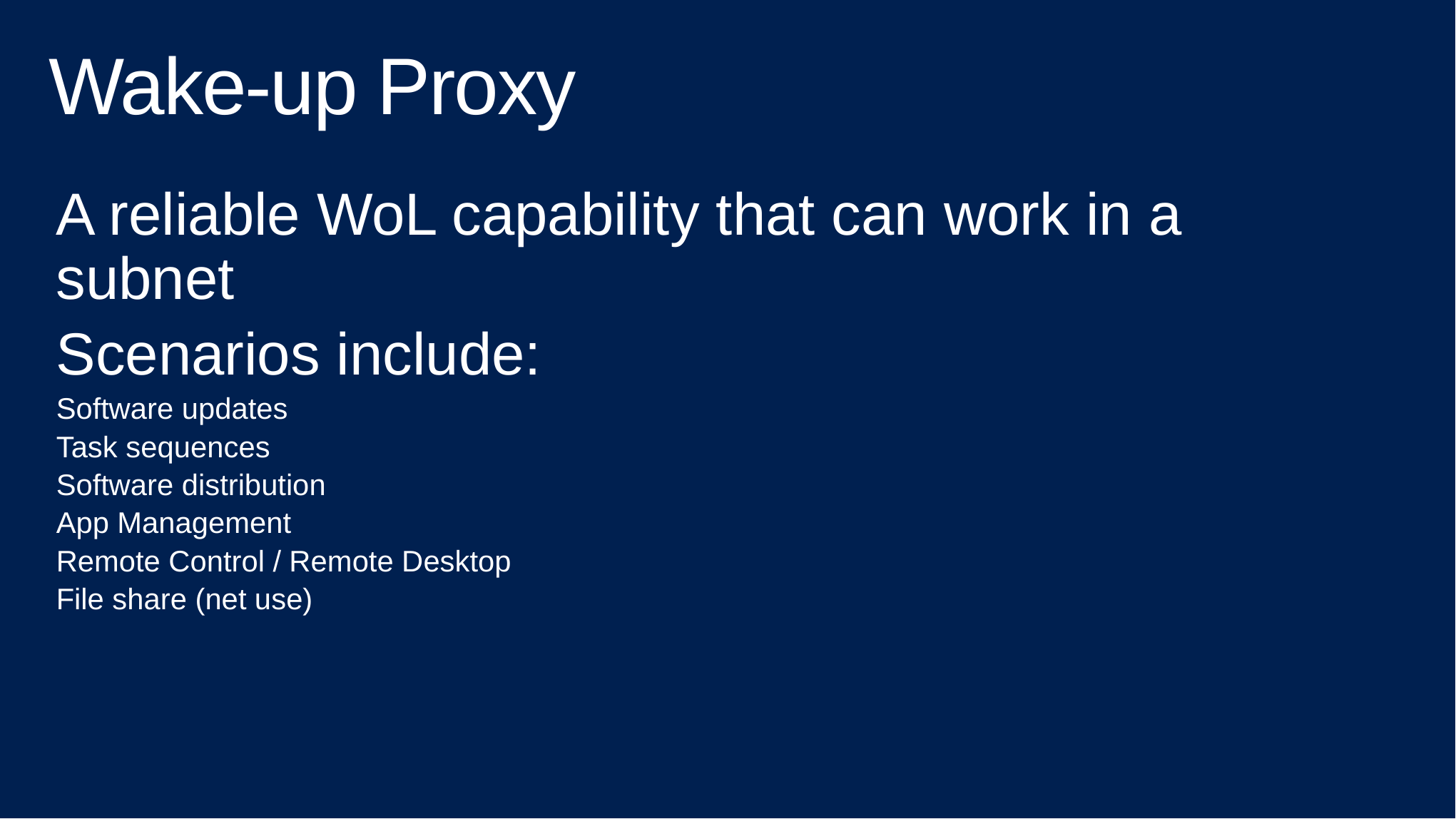

# Wake-up Proxy
A reliable WoL capability that can work in a subnet
Scenarios include:
Software updates
Task sequences
Software distribution
App Management
Remote Control / Remote Desktop
File share (net use)